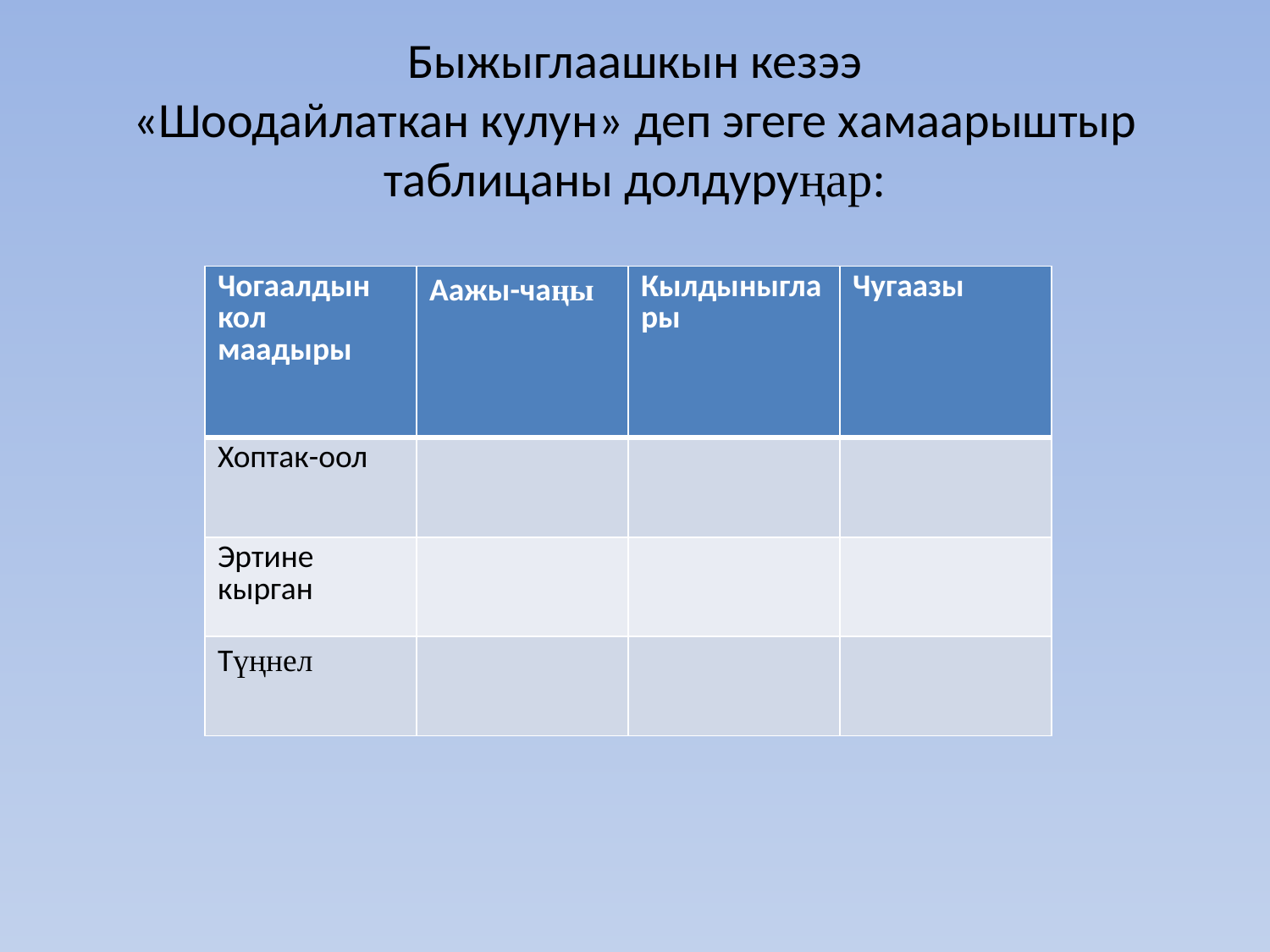

# Быжыглаашкын кезээ «Шоодайлаткан кулун» деп эгеге хамаарыштыр таблицаны долдуруңар:
| Чогаалдын кол маадыры | Аажы-чаңы | Кылдыныглары | Чугаазы |
| --- | --- | --- | --- |
| Хоптак-оол |  |  |  |
| Эртине кырган |  |  |  |
| Түңнел |  |  |  |